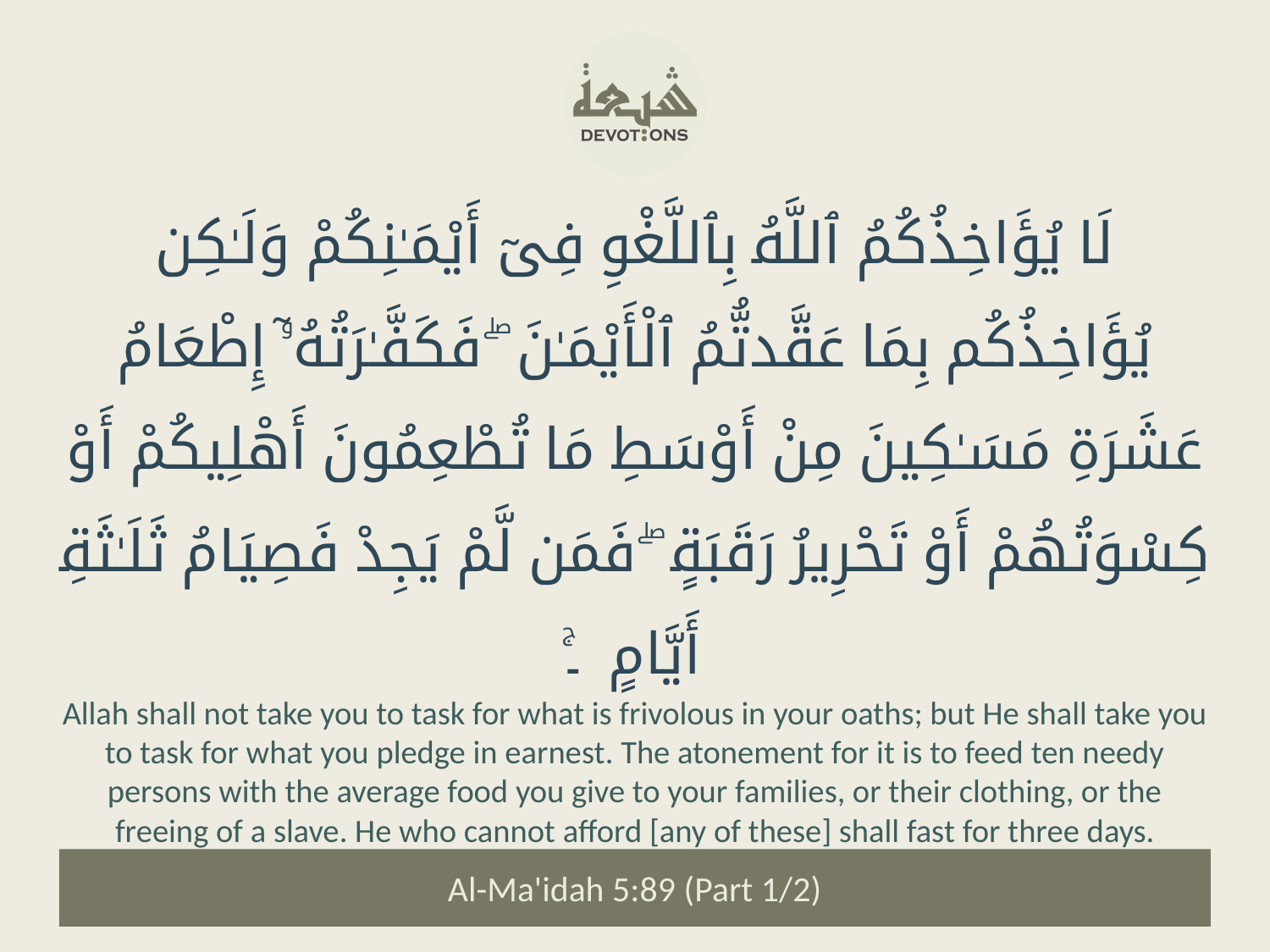

لَا يُؤَاخِذُكُمُ ٱللَّهُ بِٱللَّغْوِ فِىٓ أَيْمَـٰنِكُمْ وَلَـٰكِن يُؤَاخِذُكُم بِمَا عَقَّدتُّمُ ٱلْأَيْمَـٰنَ ۖ فَكَفَّـٰرَتُهُۥٓ إِطْعَامُ عَشَرَةِ مَسَـٰكِينَ مِنْ أَوْسَطِ مَا تُطْعِمُونَ أَهْلِيكُمْ أَوْ كِسْوَتُهُمْ أَوْ تَحْرِيرُ رَقَبَةٍ ۖ فَمَن لَّمْ يَجِدْ فَصِيَامُ ثَلَـٰثَةِ أَيَّامٍ  ۔ۚ
Allah shall not take you to task for what is frivolous in your oaths; but He shall take you to task for what you pledge in earnest. The atonement for it is to feed ten needy persons with the average food you give to your families, or their clothing, or the freeing of a slave. He who cannot afford [any of these] shall fast for three days.
Al-Ma'idah 5:89 (Part 1/2)